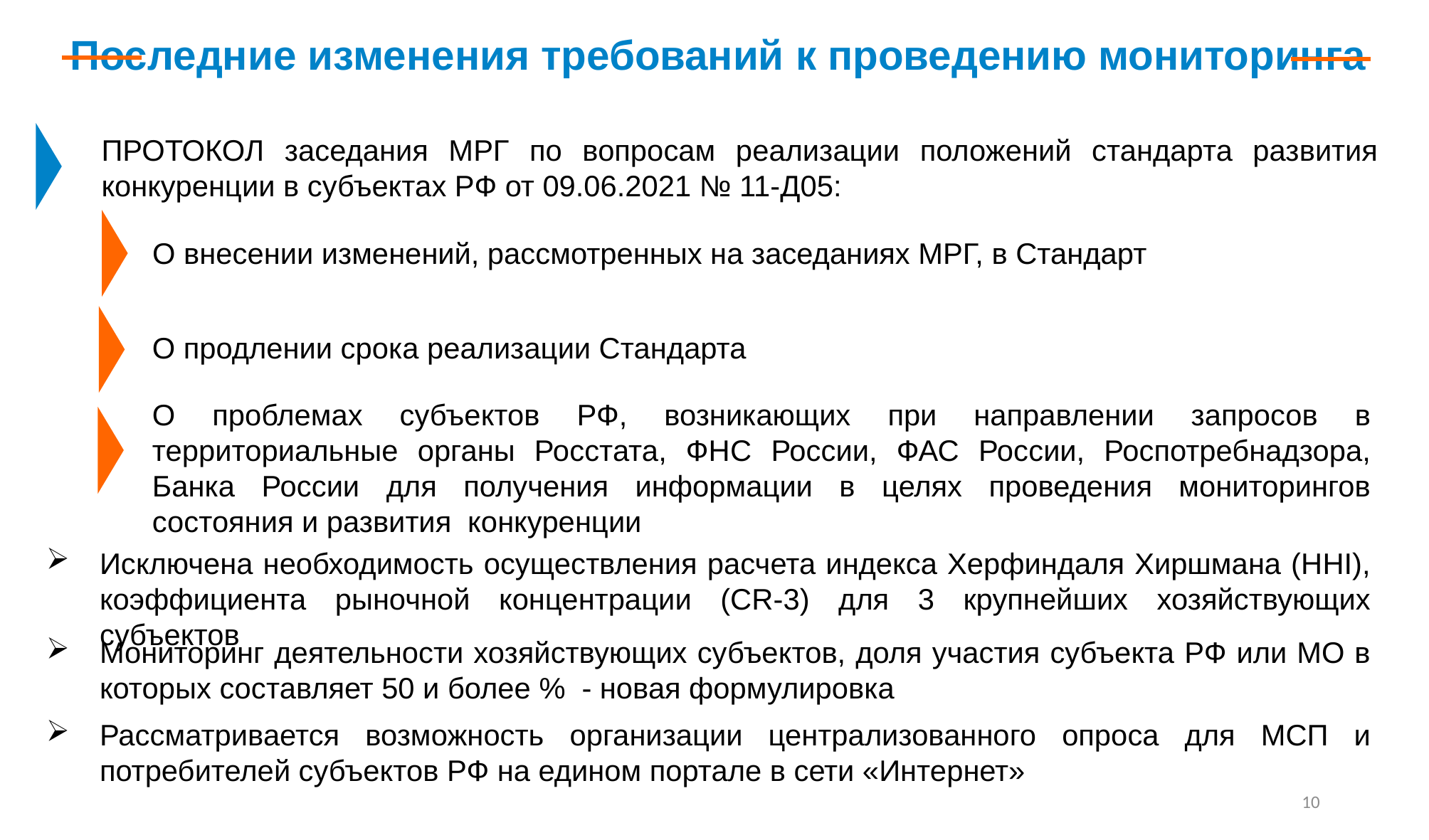

Последние изменения требований к проведению мониторинга

ПРОТОКОЛ заседания МРГ по вопросам реализации положений стандарта развития конкуренции в субъектах РФ от 09.06.2021 № 11-Д05:

О внесении изменений, рассмотренных на заседаниях МРГ, в Стандарт

О продлении срока реализации Стандарта

О проблемах субъектов РФ, возникающих при направлении запросов в территориальные органы Росстата, ФНС России, ФАС России, Роспотребнадзора, Банка России для получения информации в целях проведения мониторингов состояния и развития  конкуренции

Исключена необходимость осуществления расчета индекса Херфиндаля Хиршмана (HHI), коэффициента рыночной концентрации (CR-3) для 3 крупнейших хозяйствующих субъектов
Мониторинг деятельности хозяйствующих субъектов, доля участия субъекта РФ или МО в которых составляет 50 и более %  - новая формулировка
Рассматривается возможность организации централизованного опроса для МСП и потребителей субъектов РФ на едином портале в сети «Интернет»
10